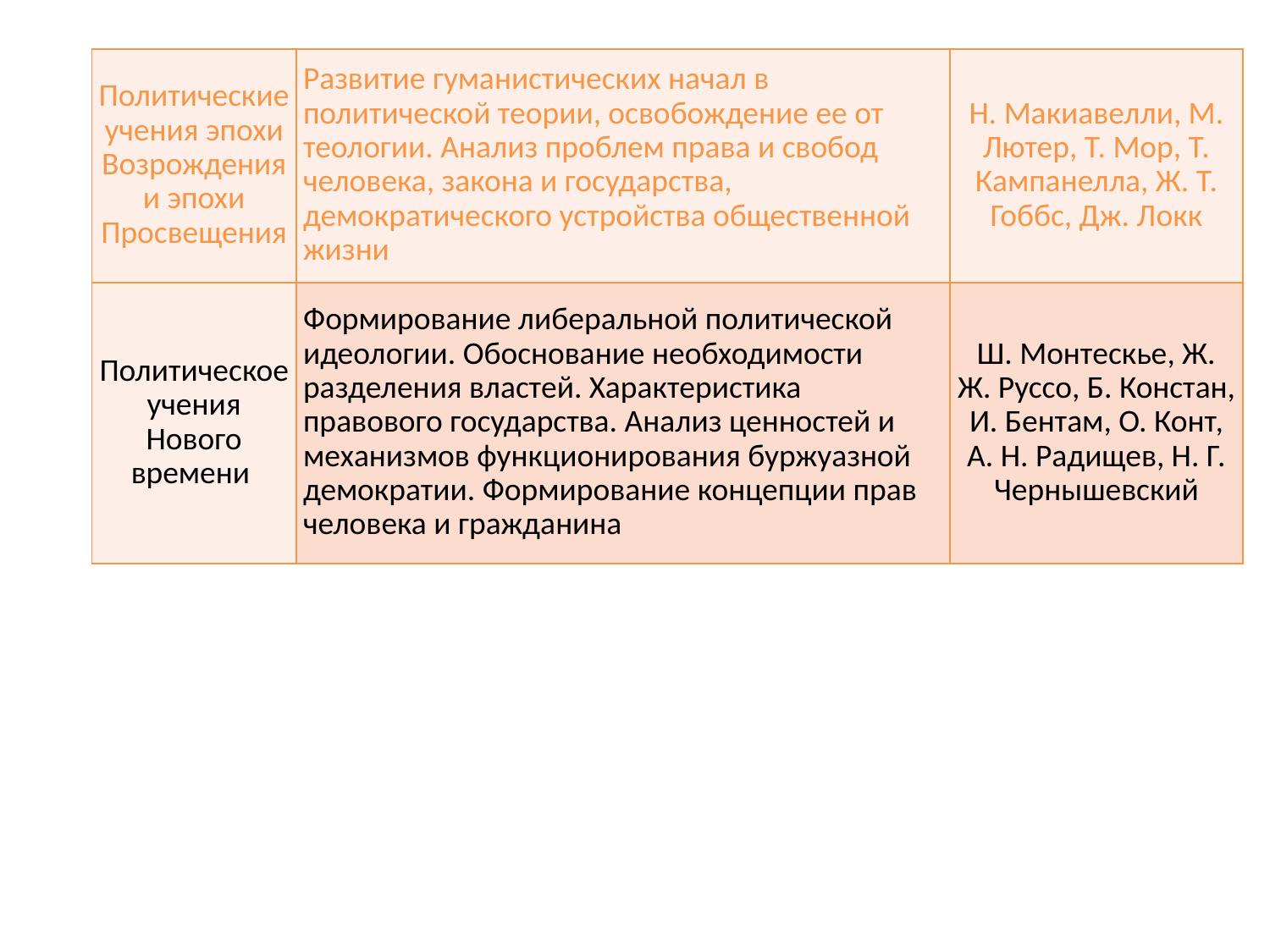

| Политические учения эпохи Возрождения и эпохи Просвещения | Развитие гуманистических начал в политической теории, освобождение ее от теологии. Анализ проблем права и свобод человека, закона и государства, демократического устройства общественной жизни | Н. Макиавелли, М. Лютер, Т. Мор, Т. Кампанелла, Ж. Т. Гоббс, Дж. Локк |
| --- | --- | --- |
| Политическое учения Нового времени | Формирование либеральной политической идеологии. Обоснование необходимости разделения властей. Характеристика правового государства. Анализ ценностей и механизмов функционирования буржуазной демократии. Формирование концепции прав человека и гражданина | Ш. Монтескье, Ж. Ж. Руссо, Б. Констан, И. Бентам, О. Конт, А. Н. Радищев, Н. Г. Чернышевский |